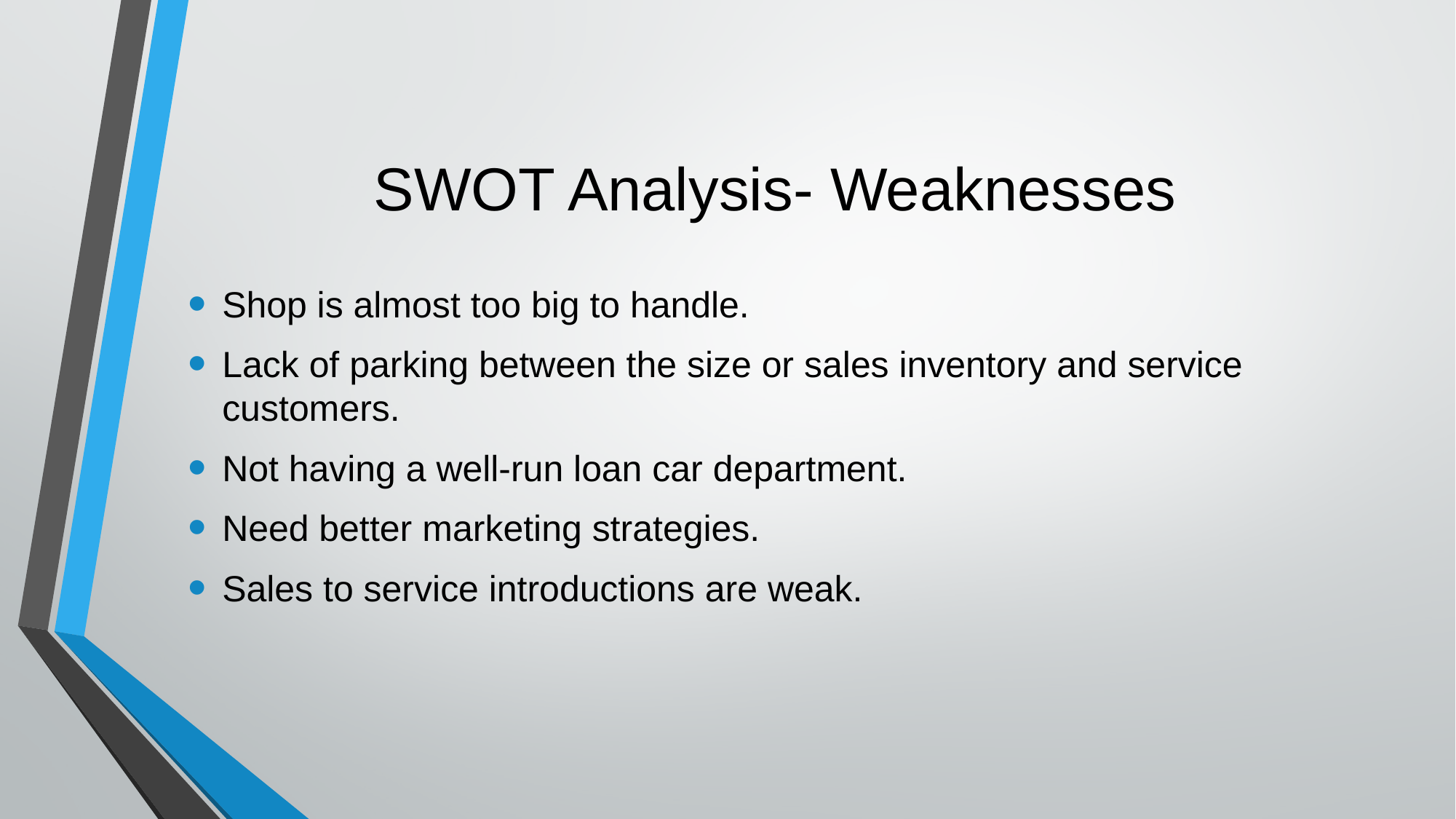

# SWOT Analysis- Weaknesses
Shop is almost too big to handle.
Lack of parking between the size or sales inventory and service customers.
Not having a well-run loan car department.
Need better marketing strategies.
Sales to service introductions are weak.